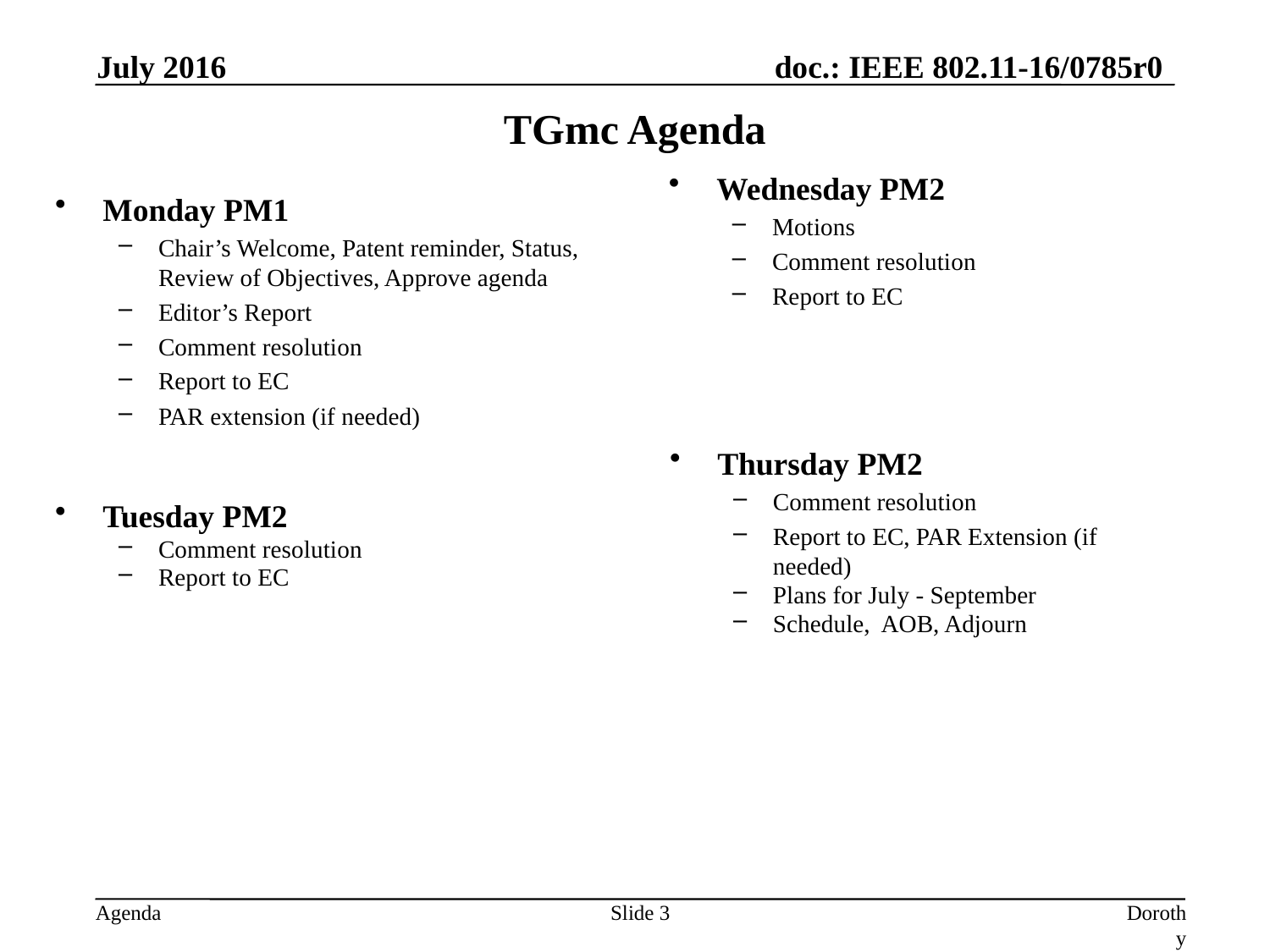

July 2016
# TGmc Agenda
Wednesday PM2
Motions
Comment resolution
Report to EC

Monday PM1
Chair’s Welcome, Patent reminder, Status, Review of Objectives, Approve agenda
Editor’s Report
Comment resolution
Report to EC
PAR extension (if needed)
Thursday PM2
Comment resolution
Report to EC, PAR Extension (if needed)
Plans for July - September
Schedule,  AOB, Adjourn

Tuesday PM2
Comment resolution
Report to EC
Slide 3
Dorothy Stanley, HP Enterprise